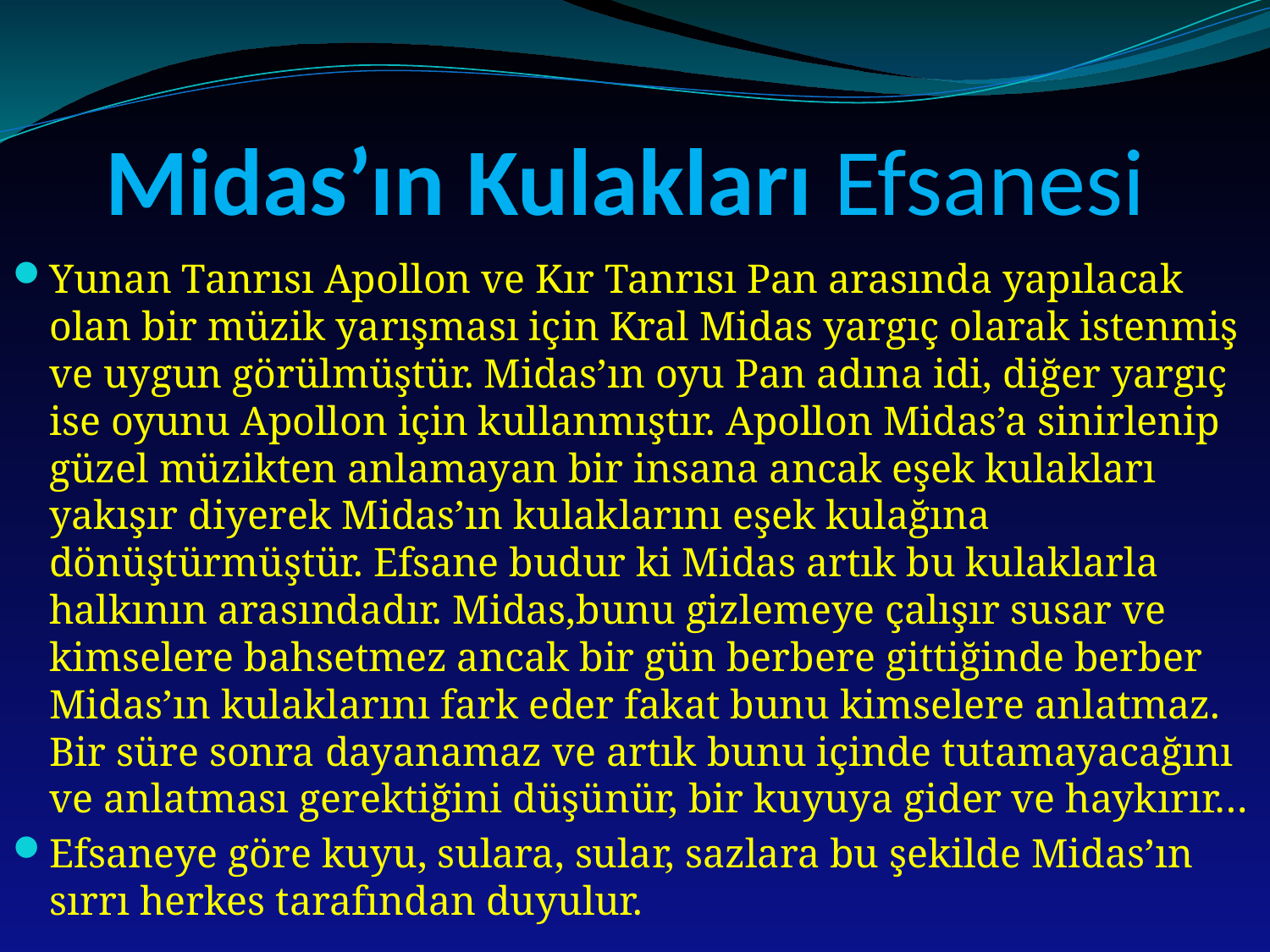

Midas’ın Kulakları Efsanesi
Yunan Tanrısı Apollon ve Kır Tanrısı Pan arasında yapılacak olan bir müzik yarışması için Kral Midas yargıç olarak istenmiş ve uygun görülmüştür. Midas’ın oyu Pan adına idi, diğer yargıç ise oyunu Apollon için kullanmıştır. Apollon Midas’a sinirlenip güzel müzikten anlamayan bir insana ancak eşek kulakları yakışır diyerek Midas’ın kulaklarını eşek kulağına dönüştürmüştür. Efsane budur ki Midas artık bu kulaklarla halkının arasındadır. Midas,bunu gizlemeye çalışır susar ve kimselere bahsetmez ancak bir gün berbere gittiğinde berber Midas’ın kulaklarını fark eder fakat bunu kimselere anlatmaz. Bir süre sonra dayanamaz ve artık bunu içinde tutamayacağını ve anlatması gerektiğini düşünür, bir kuyuya gider ve haykırır…
Efsaneye göre kuyu, sulara, sular, sazlara bu şekilde Midas’ın sırrı herkes tarafından duyulur.